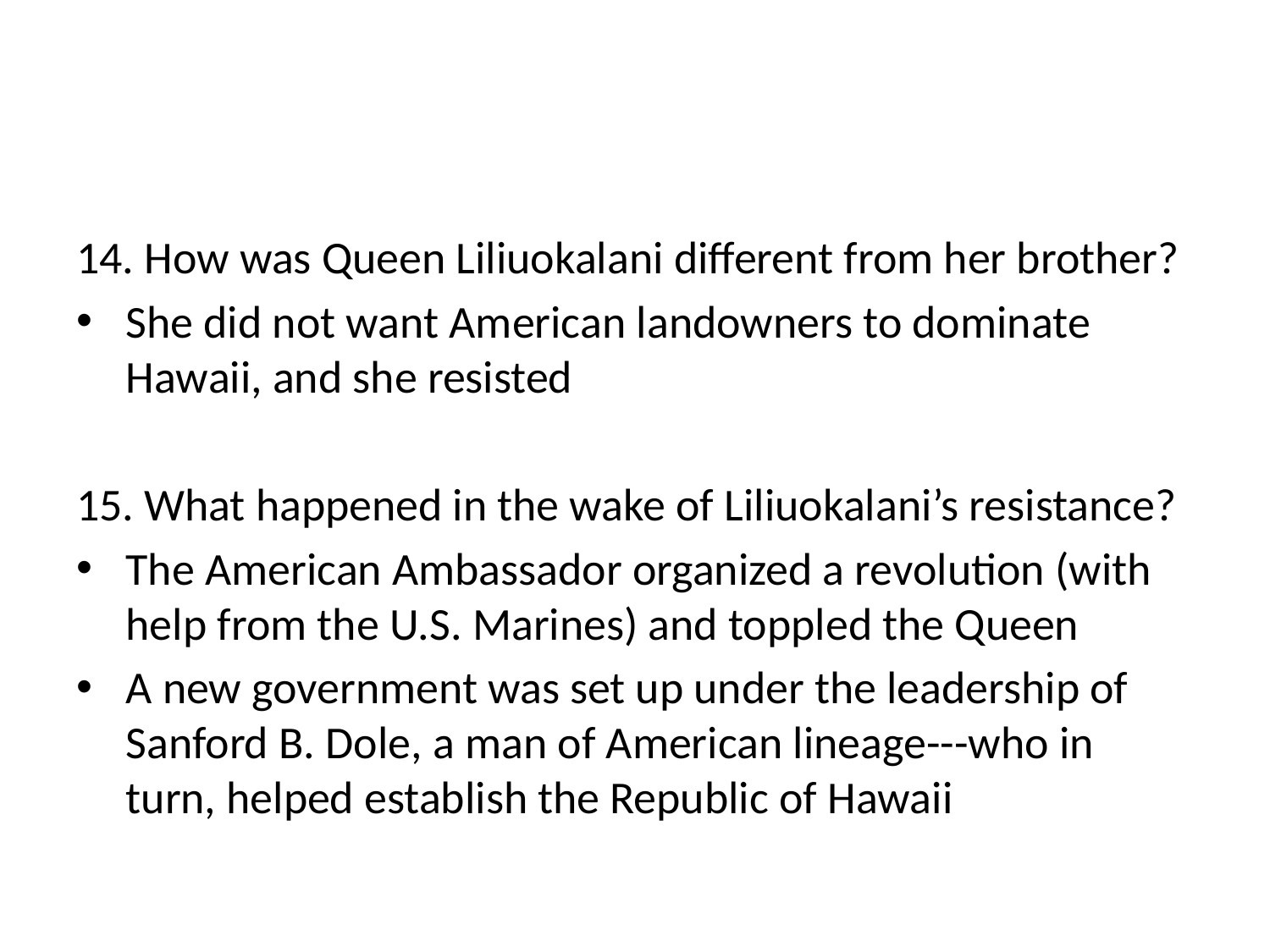

#
14. How was Queen Liliuokalani different from her brother?
She did not want American landowners to dominate Hawaii, and she resisted

15. What happened in the wake of Liliuokalani’s resistance?
The American Ambassador organized a revolution (with help from the U.S. Marines) and toppled the Queen
A new government was set up under the leadership of Sanford B. Dole, a man of American lineage---who in turn, helped establish the Republic of Hawaii